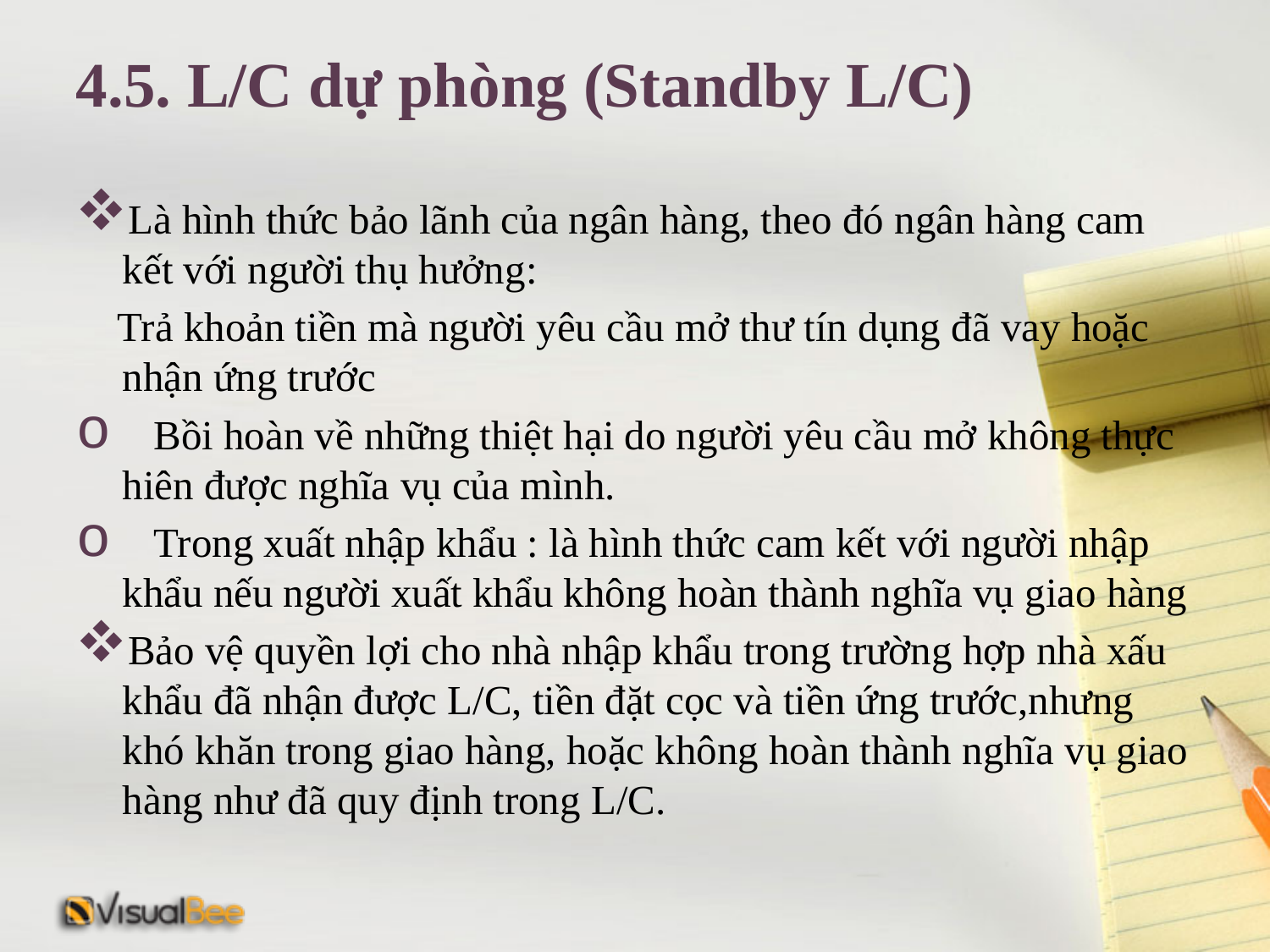

# 4.5. L/C dự phòng (Standby L/C)
Là hình thức bảo lãnh của ngân hàng, theo đó ngân hàng cam kết với người thụ hưởng:
    Trả khoản tiền mà người yêu cầu mở thư tín dụng đã vay hoặc nhận ứng trước
   Bồi hoàn về những thiệt hại do người yêu cầu mở không thực hiên được nghĩa vụ của mình.
   Trong xuất nhập khẩu : là hình thức cam kết với người nhập khẩu nếu người xuất khẩu không hoàn thành nghĩa vụ giao hàng
Bảo vệ quyền lợi cho nhà nhập khẩu trong trường hợp nhà xấu khẩu đã nhận được L/C, tiền đặt cọc và tiền ứng trước,nhưng khó khăn trong giao hàng, hoặc không hoàn thành nghĩa vụ giao hàng như đã quy định trong L/C.